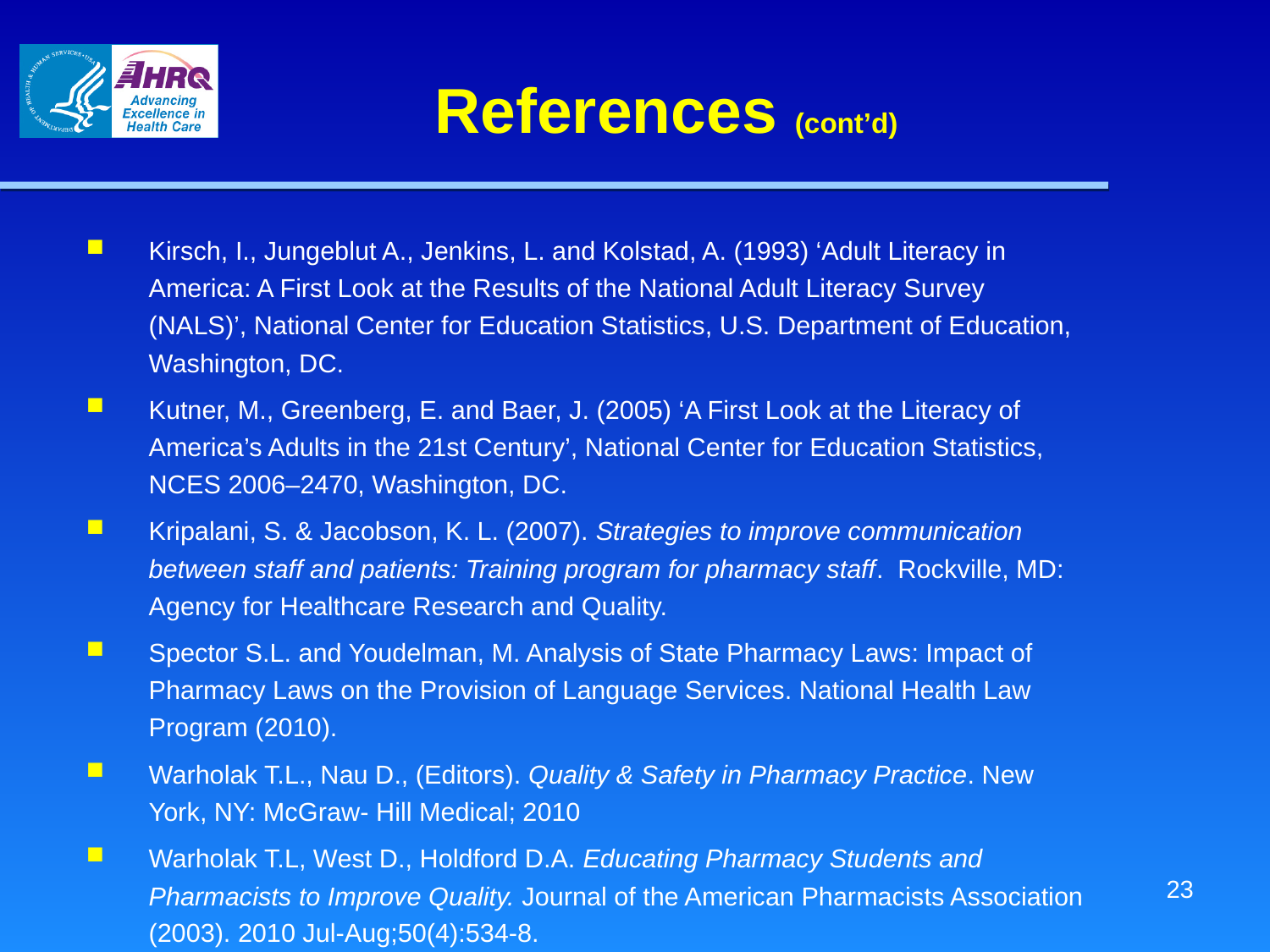

# References (cont’d)
Kirsch, I., Jungeblut A., Jenkins, L. and Kolstad, A. (1993) ‘Adult Literacy in America: A First Look at the Results of the National Adult Literacy Survey (NALS)’, National Center for Education Statistics, U.S. Department of Education, Washington, DC.
Kutner, M., Greenberg, E. and Baer, J. (2005) ‘A First Look at the Literacy of America’s Adults in the 21st Century’, National Center for Education Statistics, NCES 2006–2470, Washington, DC.
Kripalani, S. & Jacobson, K. L. (2007). Strategies to improve communication between staff and patients: Training program for pharmacy staff.  Rockville, MD: Agency for Healthcare Research and Quality.
Spector S.L. and Youdelman, M. Analysis of State Pharmacy Laws: Impact of Pharmacy Laws on the Provision of Language Services. National Health Law Program (2010).
Warholak T.L., Nau D., (Editors). Quality & Safety in Pharmacy Practice. New York, NY: McGraw- Hill Medical; 2010
Warholak T.L, West D., Holdford D.A. Educating Pharmacy Students and Pharmacists to Improve Quality. Journal of the American Pharmacists Association (2003). 2010 Jul-Aug;50(4):534-8.

23